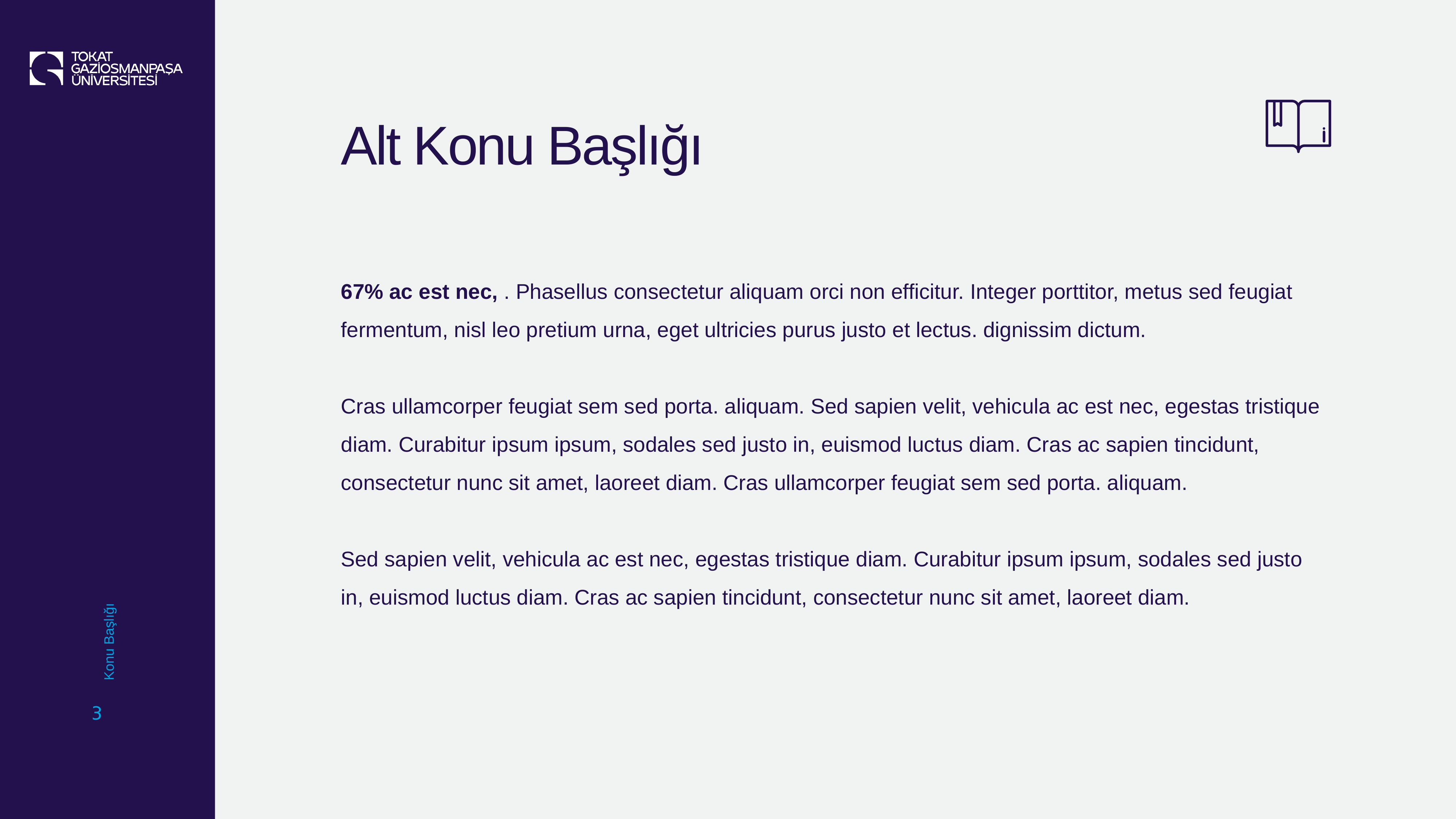

Alt Konu Başlığı

67% ac est nec, . Phasellus consectetur aliquam orci non efficitur. Integer porttitor, metus sed feugiat fermentum, nisl leo pretium urna, eget ultricies purus justo et lectus. dignissim dictum.

Cras ullamcorper feugiat sem sed porta. aliquam. Sed sapien velit, vehicula ac est nec, egestas tristique diam. Curabitur ipsum ipsum, sodales sed justo in, euismod luctus diam. Cras ac sapien tincidunt, consectetur nunc sit amet, laoreet diam. Cras ullamcorper feugiat sem sed porta. aliquam.

Sed sapien velit, vehicula ac est nec, egestas tristique diam. Curabitur ipsum ipsum, sodales sed justo in, euismod luctus diam. Cras ac sapien tincidunt, consectetur nunc sit amet, laoreet diam.

Konu Başlığı
Konu Başlığı
3